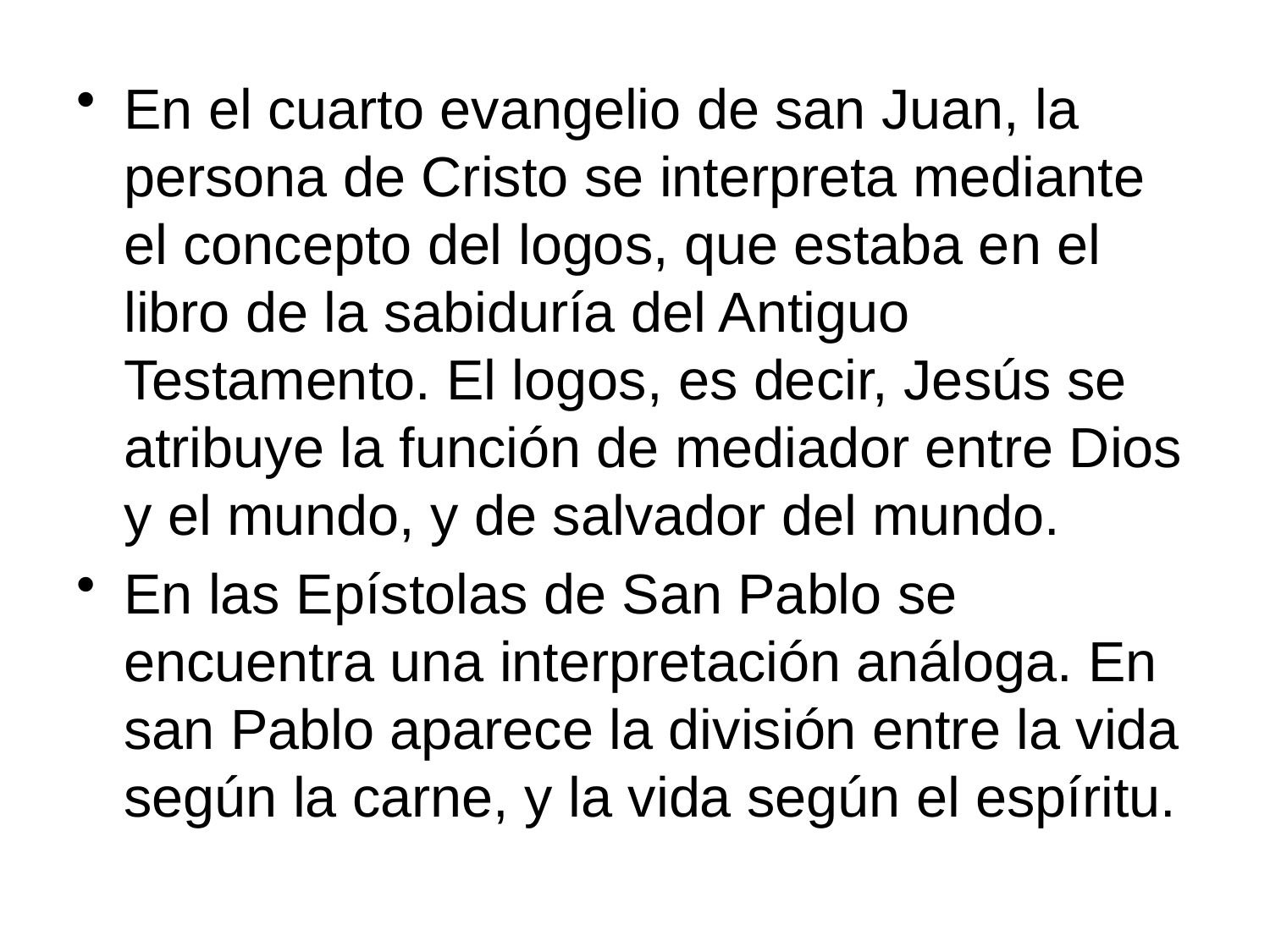

En el cuarto evangelio de san Juan, la persona de Cristo se interpreta mediante el concepto del logos, que estaba en el libro de la sabiduría del Antiguo Testamento. El logos, es decir, Jesús se atribuye la función de mediador entre Dios y el mundo, y de salvador del mundo.
En las Epístolas de San Pablo se encuentra una interpretación análoga. En san Pablo aparece la división entre la vida según la carne, y la vida según el espíritu.